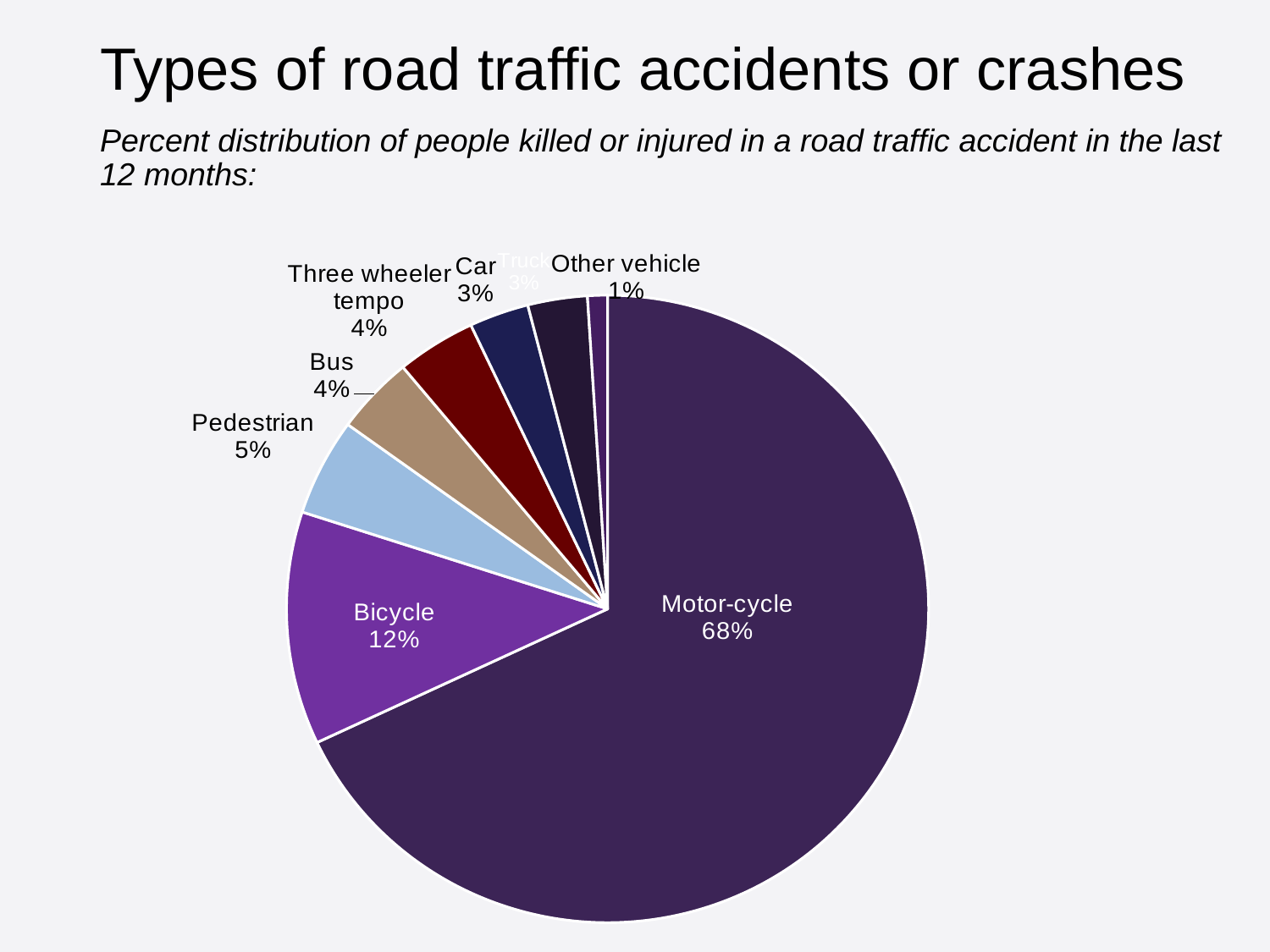

# Types of road traffic accidents or crashes
Percent distribution of people killed or injured in a road traffic accident in the last 12 months:

### Chart

| Category | Sales |
|---|---|
| Motor-cycle | 68.0 |
| Bicycle | 12.0 |
| Pedestrian | 5.0 |
| Bus | 4.0 |
| Three wheeler tempo | 4.0 |
| Car | 3.0 |
| Truck | 3.0 |
| Other vehicle | 1.0 |